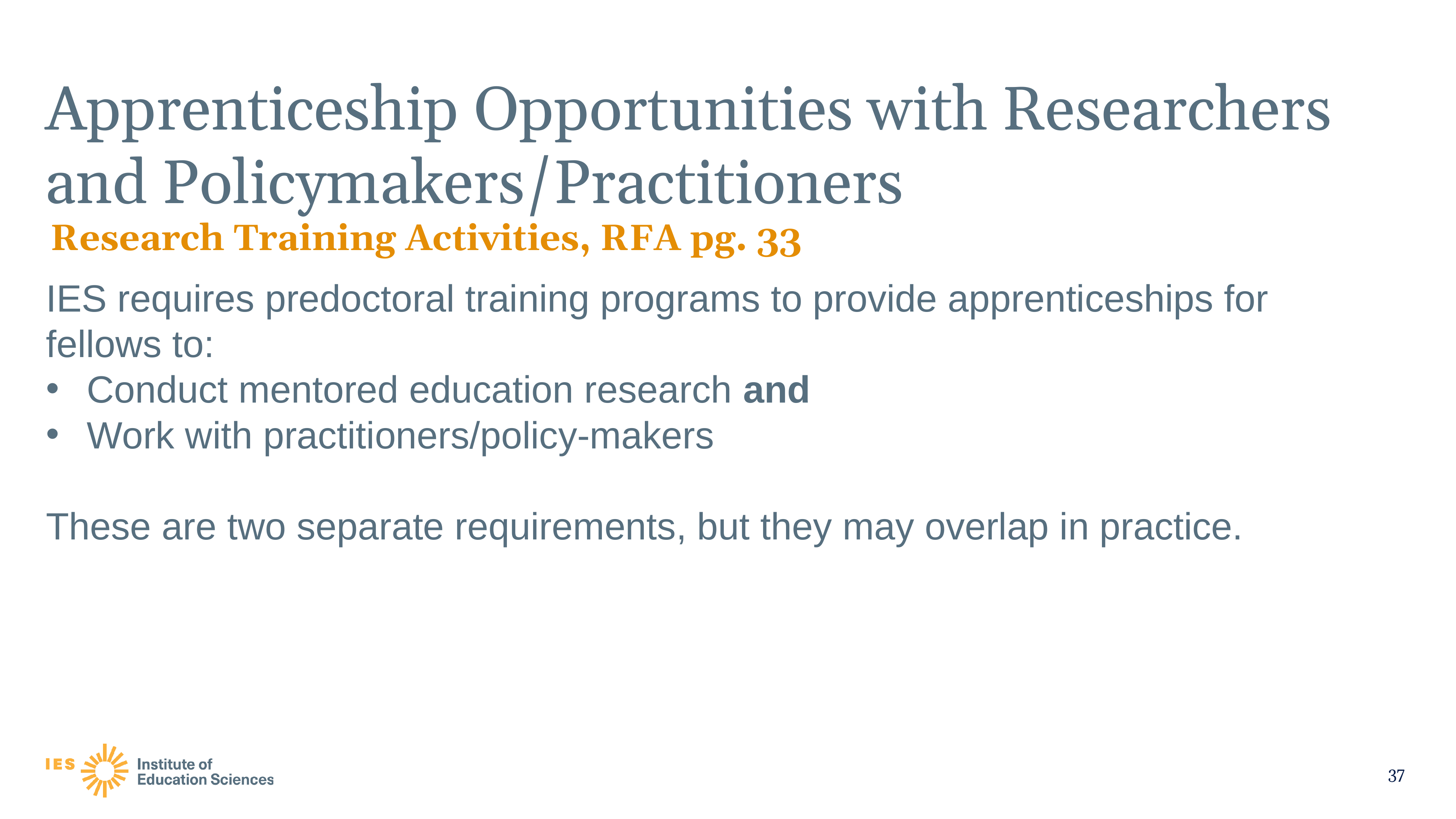

# Apprenticeship Opportunities with Researchers and Policymakers/Practitioners
Research Training Activities, RFA pg. 33
IES requires predoctoral training programs to provide apprenticeships for fellows to:
Conduct mentored education research and
Work with practitioners/policy-makers

These are two separate requirements, but they may overlap in practice.

37